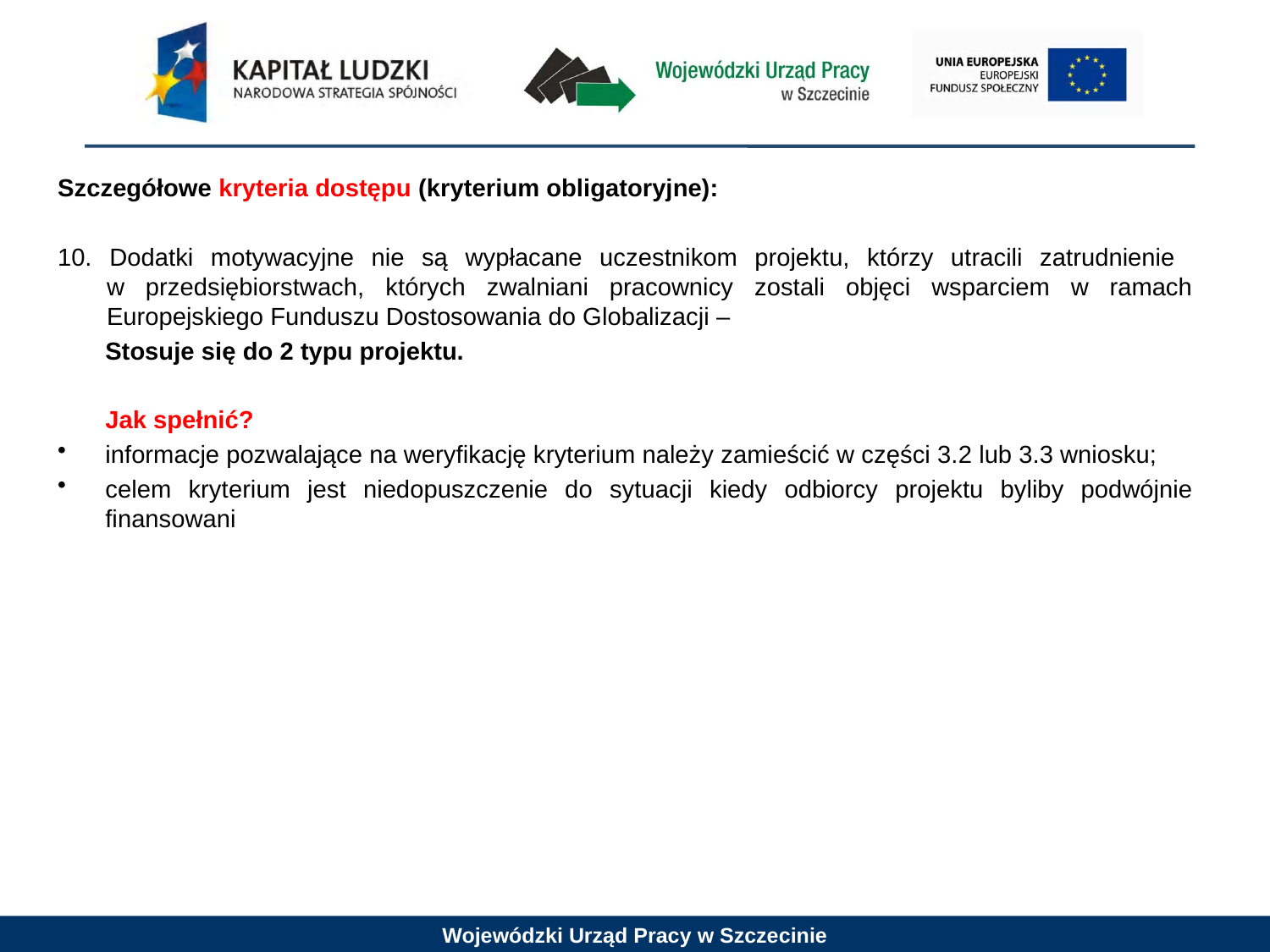

Szczegółowe kryteria dostępu (kryterium obligatoryjne):

10. Dodatki motywacyjne nie są wypłacane uczestnikom projektu, którzy utracili zatrudnienie
w przedsiębiorstwach, których zwalniani pracownicy zostali objęci wsparciem w ramach Europejskiego Funduszu Dostosowania do Globalizacji –
	Stosuje się do 2 typu projektu.

	Jak spełnić?
informacje pozwalające na weryfikację kryterium należy zamieścić w części 3.2 lub 3.3 wniosku;
celem kryterium jest niedopuszczenie do sytuacji kiedy odbiorcy projektu byliby podwójnie finansowani